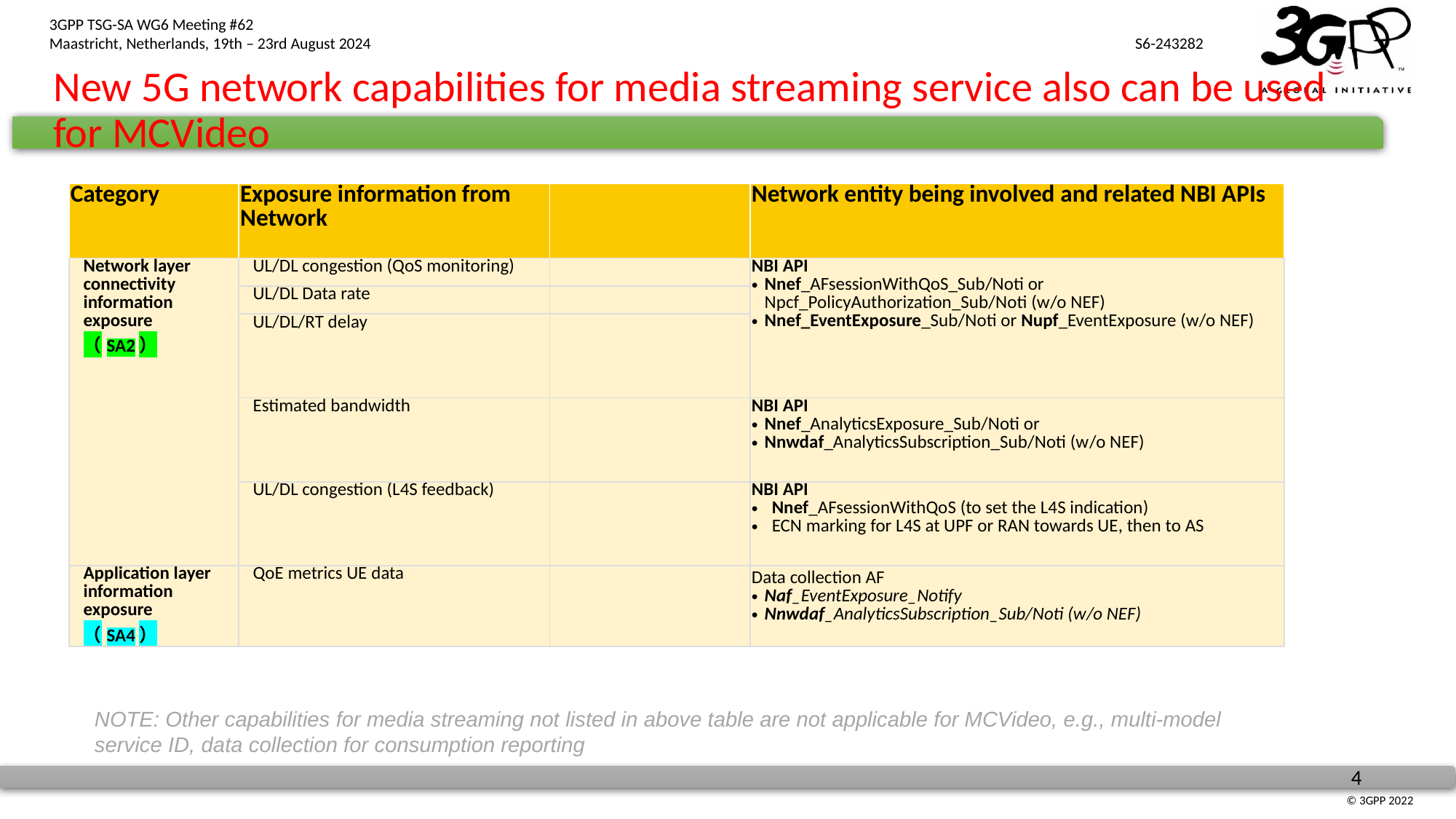

New 5G network capabilities for media streaming service also can be used for MCVideo
| Category | Exposure information from Network |  | Network entity being involved and related NBI APIs |
| --- | --- | --- | --- |
| Network layer connectivity information exposure （SA2） | UL/DL congestion (QoS monitoring) |  | NBI API Nnef\_AFsessionWithQoS\_Sub/Noti or Npcf\_PolicyAuthorization\_Sub/Noti (w/o NEF) Nnef\_EventExposure\_Sub/Noti or Nupf\_EventExposure (w/o NEF) |
|  | UL/DL Data rate |  |  |
|  | UL/DL/RT delay |  |  |
|  | Estimated bandwidth |  | NBI API Nnef\_AnalyticsExposure\_Sub/Noti or Nnwdaf\_AnalyticsSubscription\_Sub/Noti (w/o NEF) |
|  | UL/DL congestion (L4S feedback) |  | NBI API Nnef\_AFsessionWithQoS (to set the L4S indication) ECN marking for L4S at UPF or RAN towards UE, then to AS |
| Application layer information exposure （SA4） | QoE metrics UE data |  | Data collection AF Naf\_EventExposure\_Notify Nnwdaf\_AnalyticsSubscription\_Sub/Noti (w/o NEF) |
NOTE: Other capabilities for media streaming not listed in above table are not applicable for MCVideo, e.g., multi-model service ID, data collection for consumption reporting